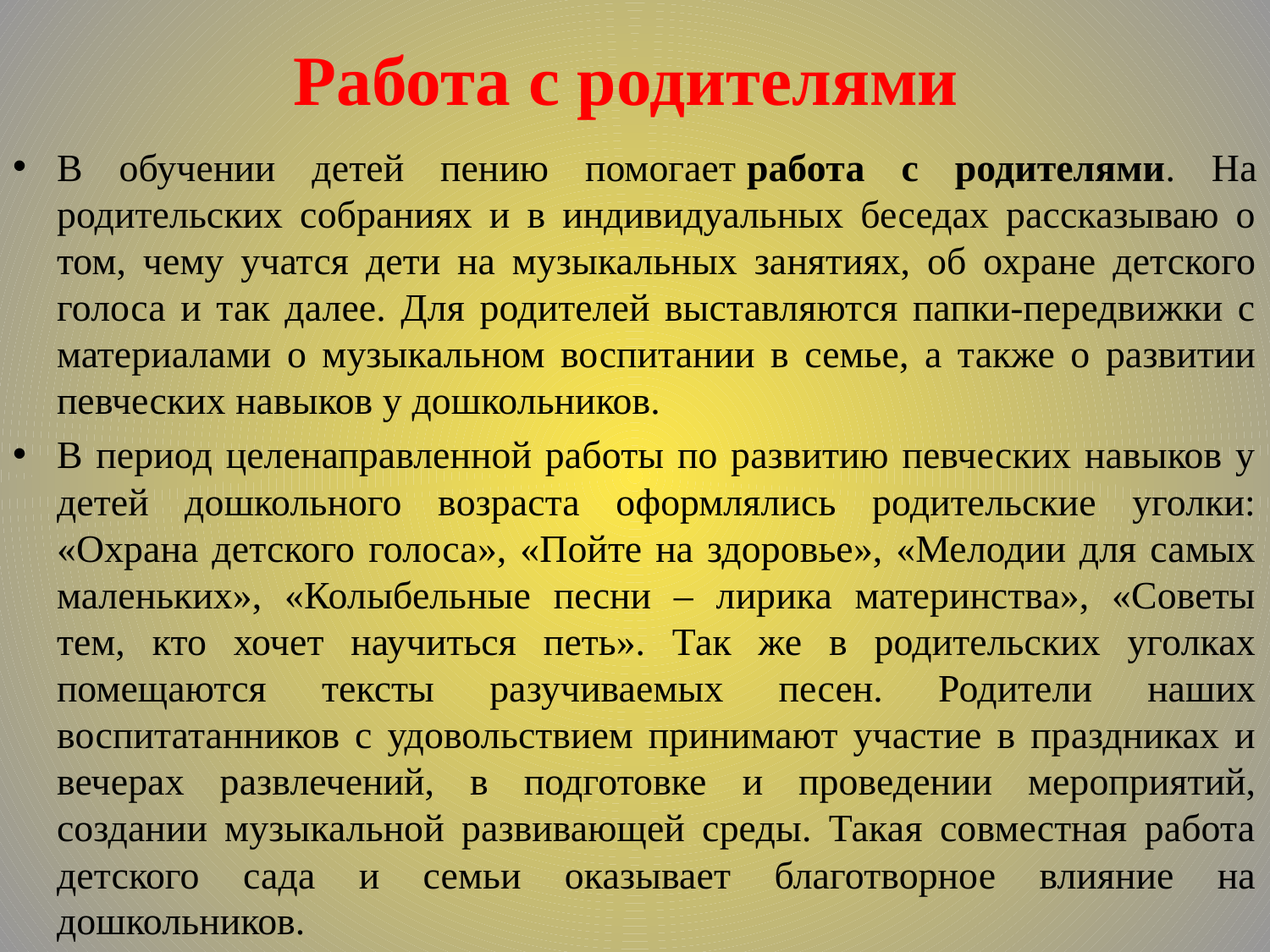

# Работа с родителями
В обучении детей пению помогает работа с родителями. На родительских собраниях и в индивидуальных беседах рассказываю о том, чему учатся дети на музыкальных занятиях, об охране детского голоса и так далее. Для родителей выставляются папки-передвижки с материалами о музыкальном воспитании в семье, а также о развитии певческих навыков у дошкольников.
В период целенаправленной работы по развитию певческих навыков у детей дошкольного возраста оформлялись родительские уголки: «Охрана детского голоса», «Пойте на здоровье», «Мелодии для самых маленьких», «Колыбельные песни – лирика материнства», «Советы тем, кто хочет научиться петь». Так же в родительских уголках помещаются тексты разучиваемых песен. Родители наших воспитатанников с удовольствием принимают участие в праздниках и вечерах развлечений, в подготовке и проведении мероприятий, создании музыкальной развивающей среды. Такая совместная работа детского сада и семьи оказывает благотворное влияние на дошкольников.